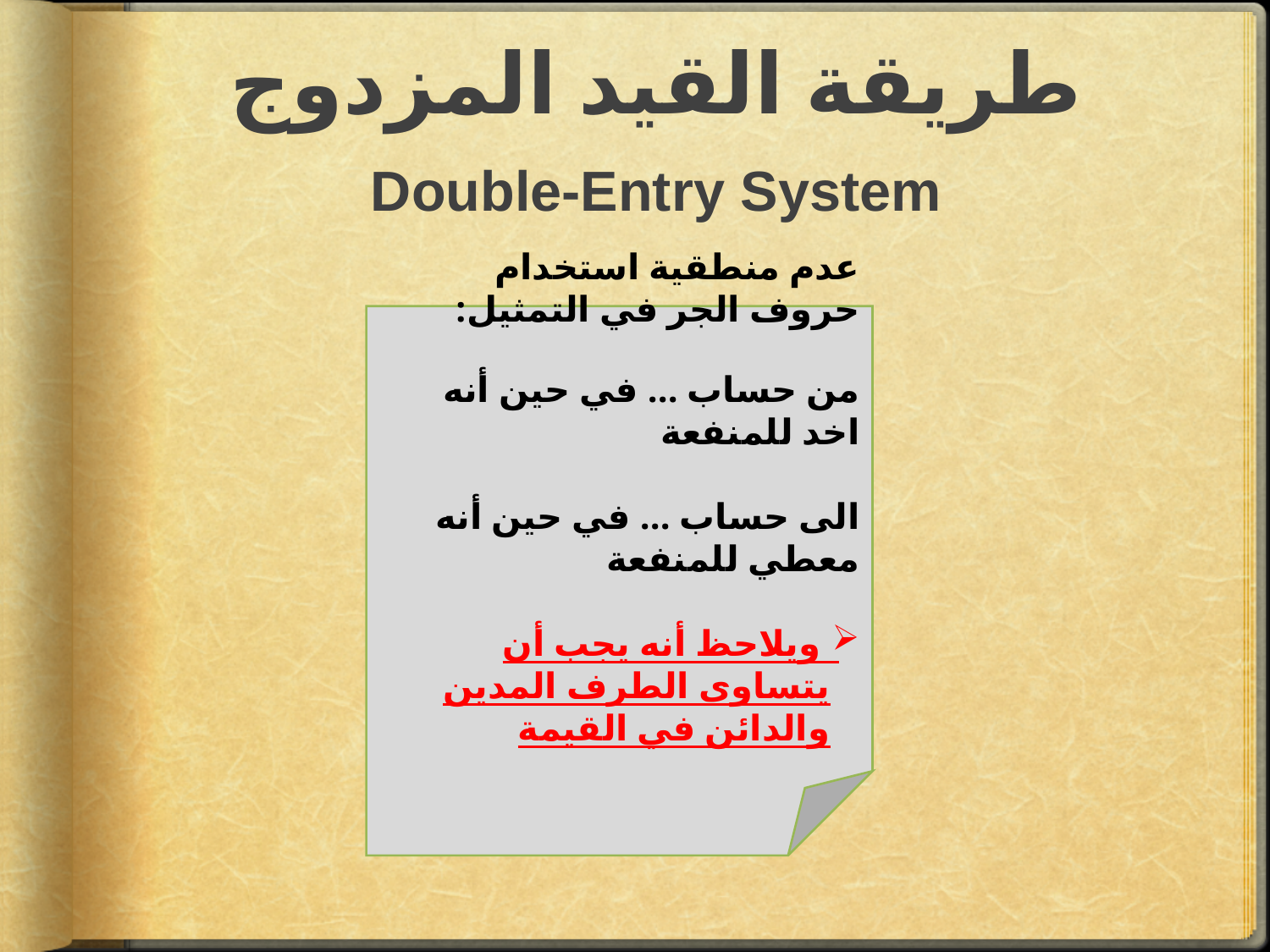

# طريقة القيد المزدوج Double-Entry System
عدم منطقية استخدام حروف الجر في التمثيل:

من حساب ... في حين أنه اخد للمنفعة

الى حساب ... في حين أنه معطي للمنفعة

 ويلاحظ أنه يجب أن يتساوى الطرف المدين والدائن في القيمة